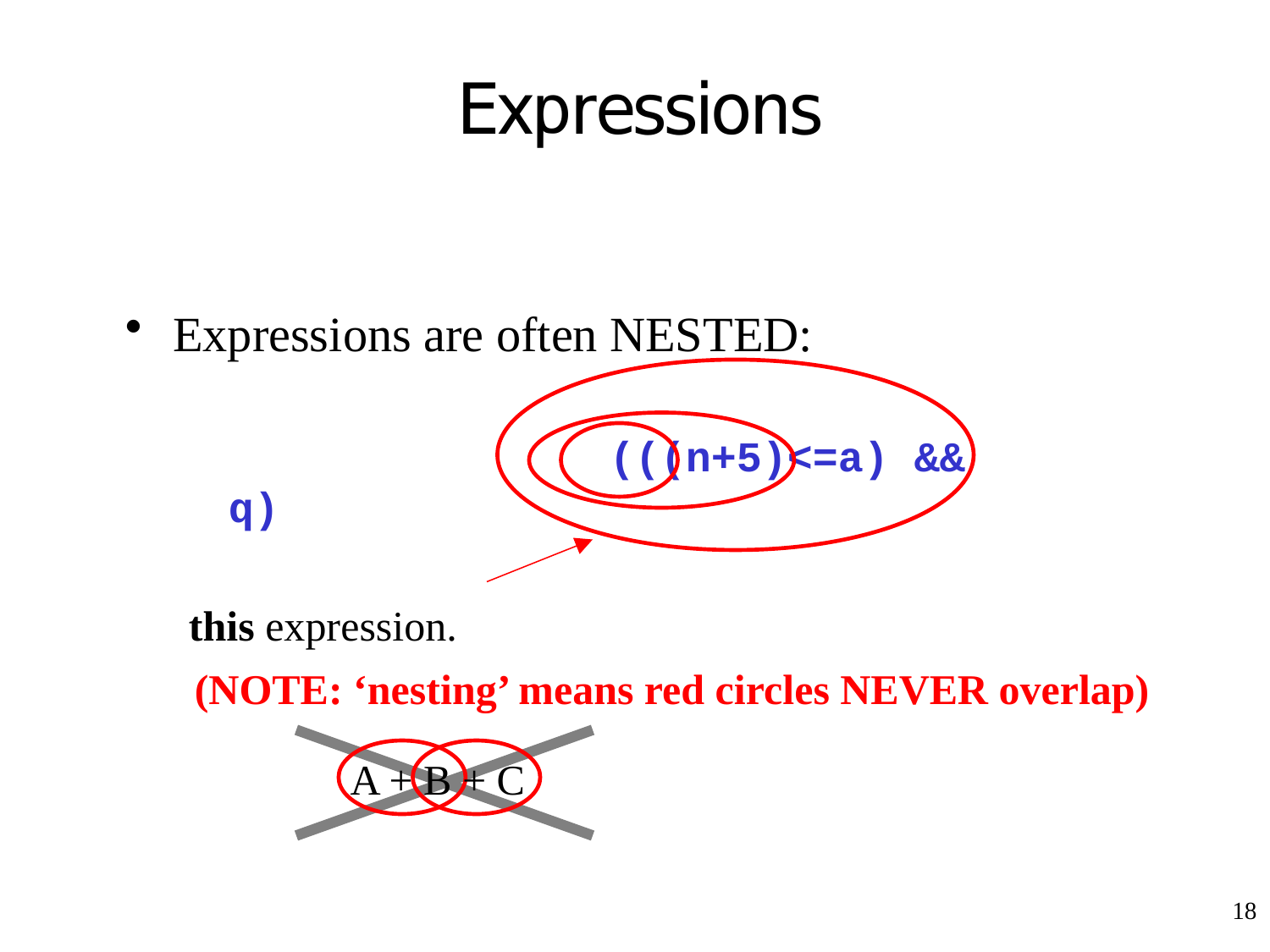

# Expressions
Expressions are often NESTED:
				(((n+5)<=a) && q)

this expression.

(NOTE: ‘nesting’ means red circles NEVER overlap)

A + B + C
18